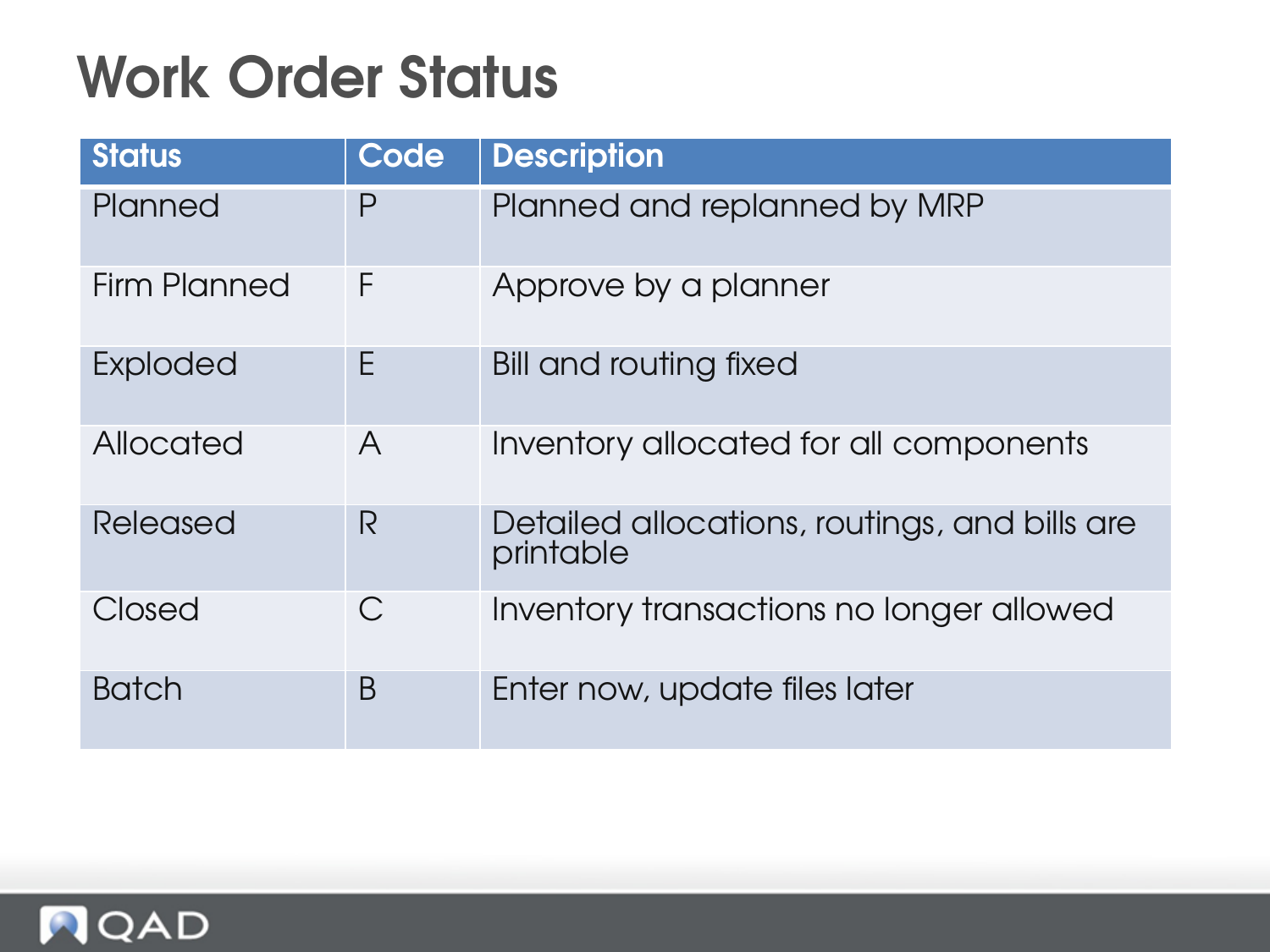

# Work Order Status
| Status | Code | Description |
| --- | --- | --- |
| Planned | P | Planned and replanned by MRP |
| Firm Planned | F | Approve by a planner |
| Exploded | E | Bill and routing fixed |
| Allocated | A | Inventory allocated for all components |
| Released | R | Detailed allocations, routings, and bills are printable |
| Closed | C | Inventory transactions no longer allowed |
| Batch | B | Enter now, update files later |